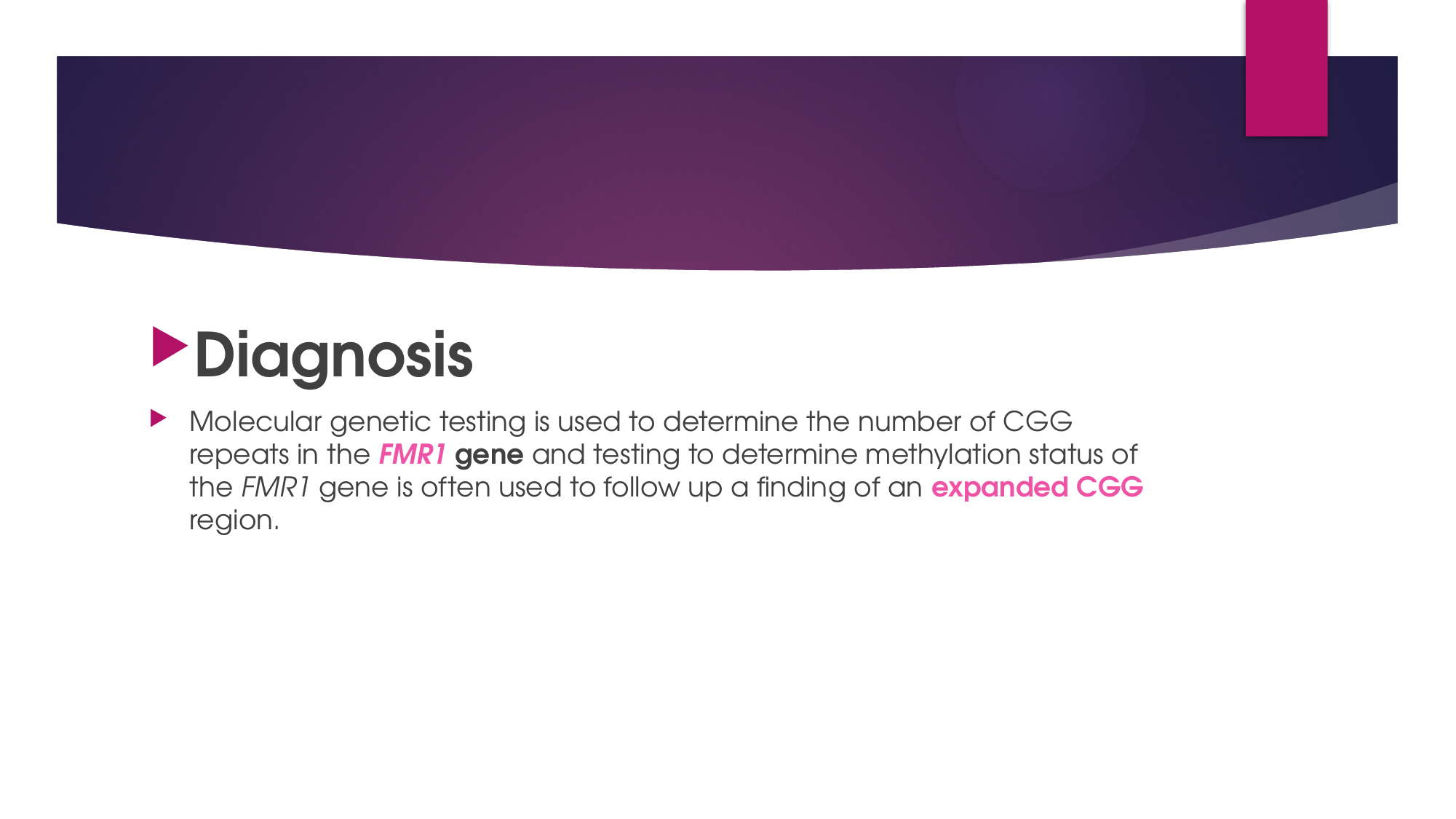

#
Diagnosis
Molecular genetic testing is used to determine the number of CGG repeats in the FMR1 gene and testing to determine methylation status of the FMR1 gene is often used to follow up a finding of an expanded CGG region.